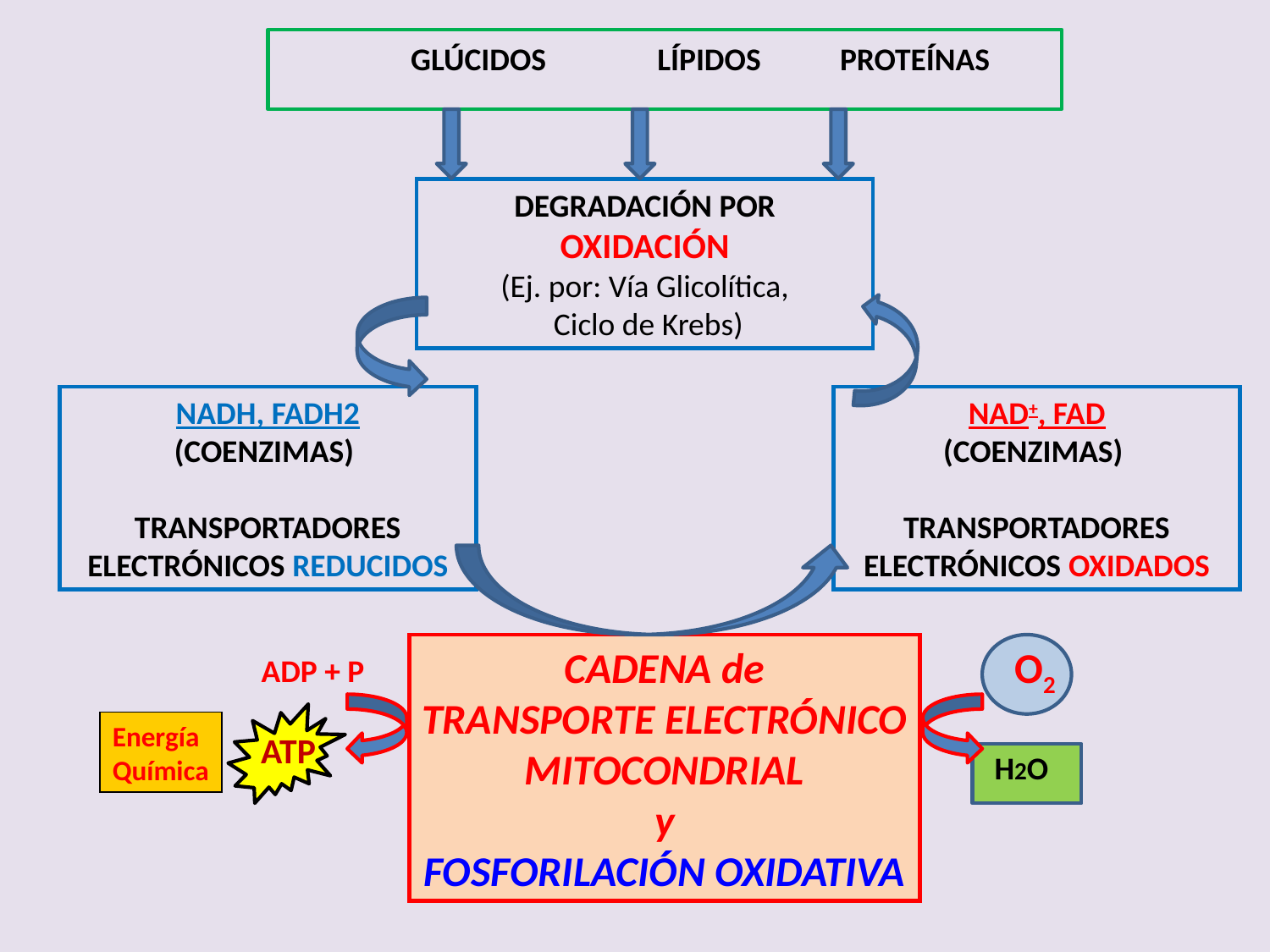

# GLÚCIDOS	         LÍPIDOS           PROTEÍNAS

DEGRADACIÓN POR OXIDACIÓN
(Ej. por: Vía Glicolítica,
 Ciclo de Krebs)

NADH, FADH2
(COENZIMAS)

TRANSPORTADORES ELECTRÓNICOS REDUCIDOS
NAD+, FAD
(COENZIMAS)

TRANSPORTADORES ELECTRÓNICOS OXIDADOS

CADENA de
TRANSPORTE ELECTRÓNICO
MITOCONDRIAL
y
FOSFORILACIÓN OXIDATIVA

O2
ADP + P

Energía
Química
ATP
H2O